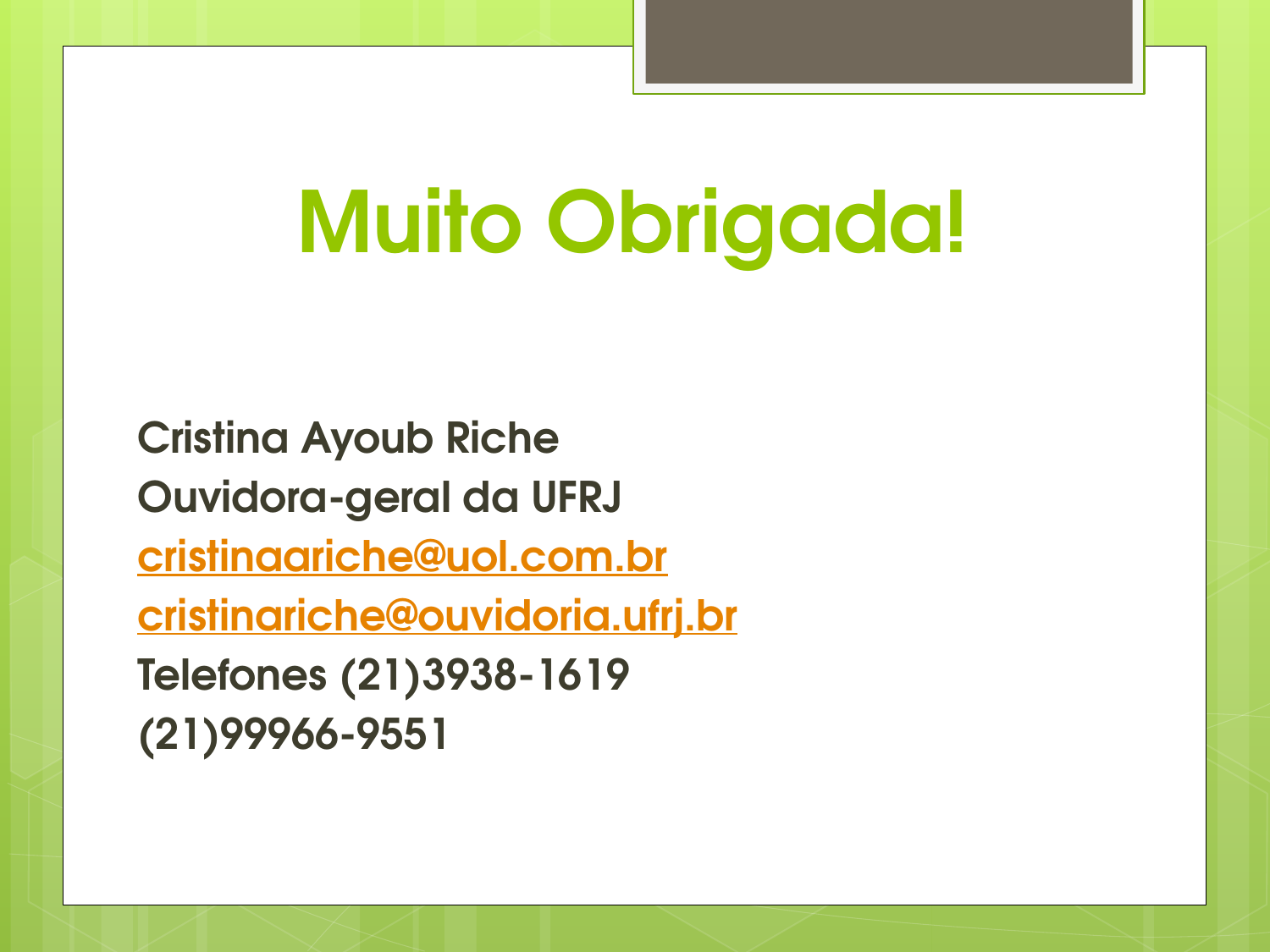

# Muito Obrigada!

Cristina Ayoub Riche
Ouvidora-geral da UFRJ
cristinaariche@uol.com.br
cristinariche@ouvidoria.ufrj.br
Telefones (21)3938-1619
(21)99966-9551